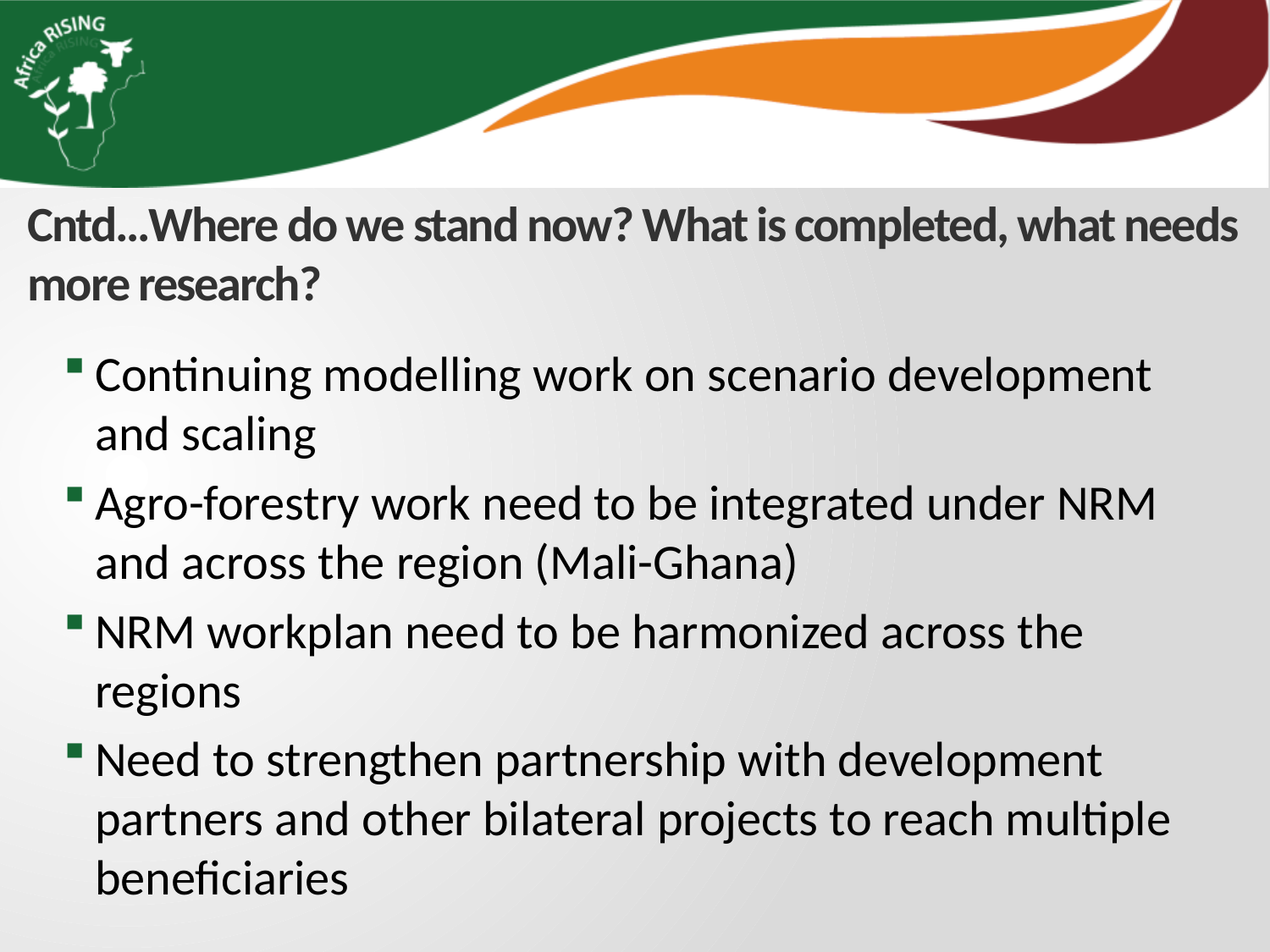

# Cntd…Where do we stand now? What is completed, what needs more research?
Continuing modelling work on scenario development and scaling
Agro-forestry work need to be integrated under NRM and across the region (Mali-Ghana)
NRM workplan need to be harmonized across the regions
Need to strengthen partnership with development partners and other bilateral projects to reach multiple beneficiaries